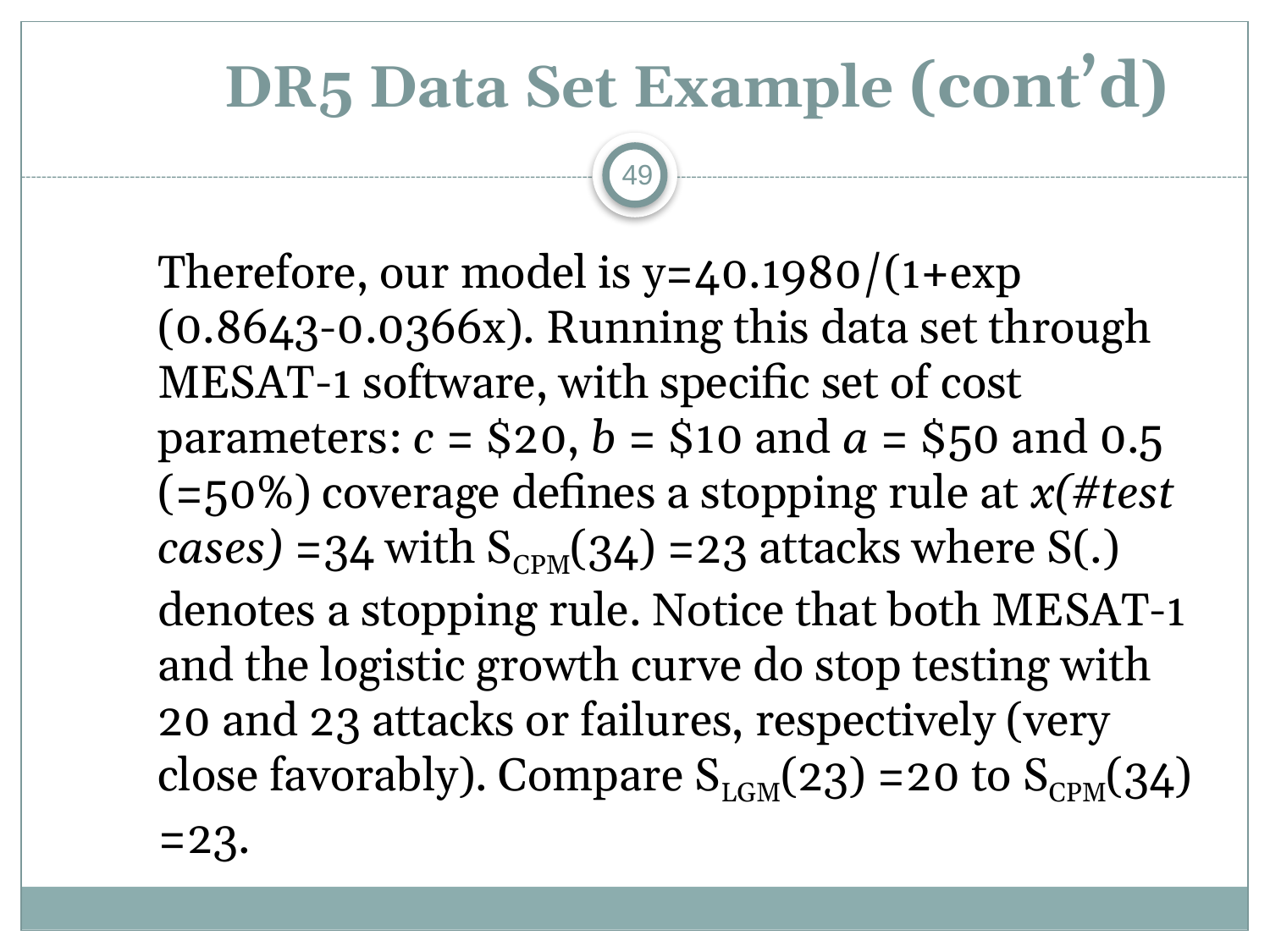

# DR5 Data Set Example (cont’d)
49
Therefore, our model is y=40.1980/(1+exp (0.8643-0.0366x). Running this data set through MESAT-1 software, with specific set of cost parameters: c = $20, b = $10 and a = $50 and 0.5 (=50%) coverage defines a stopping rule at x(#test cases) =34 with SCPM(34) =23 attacks where S(.) denotes a stopping rule. Notice that both MESAT-1 and the logistic growth curve do stop testing with 20 and 23 attacks or failures, respectively (very close favorably). Compare SLGM(23) =20 to SCPM(34) =23.